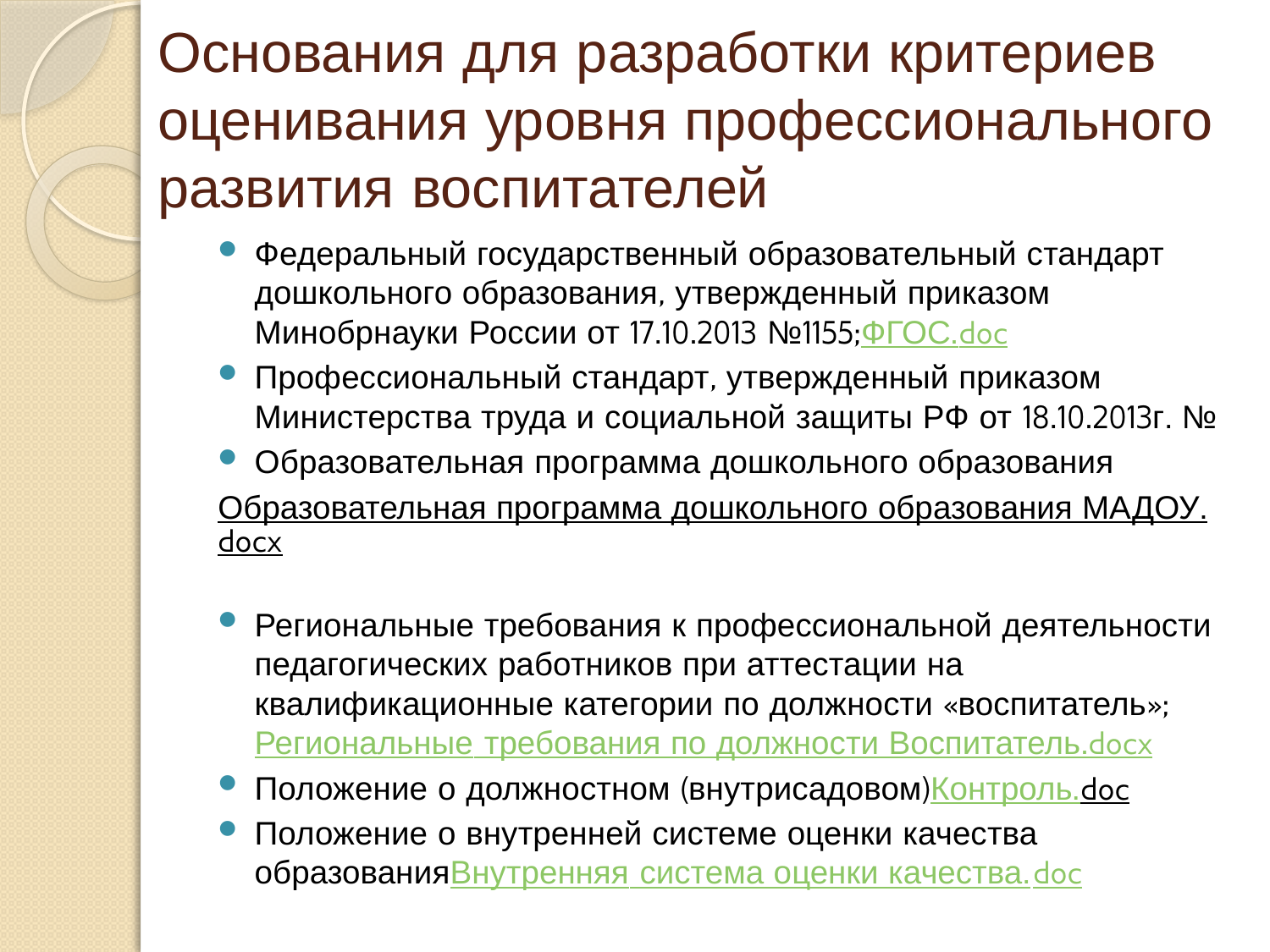

# Основания для разработки критериев оценивания уровня профессионального развития воспитателей
Федеральный государственный образовательный стандарт дошкольного образования, утвержденный приказом Минобрнауки России от 17.10.2013 №1155;ФГОС.doc
Профессиональный стандарт, утвержденный приказом Министерства труда и социальной защиты РФ от 18.10.2013г. №
Образовательная программа дошкольного образования
Образовательная программа дошкольного образования МАДОУ.docx
Региональные требования к профессиональной деятельности педагогических работников при аттестации на квалификационные категории по должности «воспитатель»;Региональные требования по должности Воспитатель.docx
Положение о должностном (внутрисадовом)Контроль.doc
Положение о внутренней системе оценки качества образованияВнутренняя система оценки качества.doc